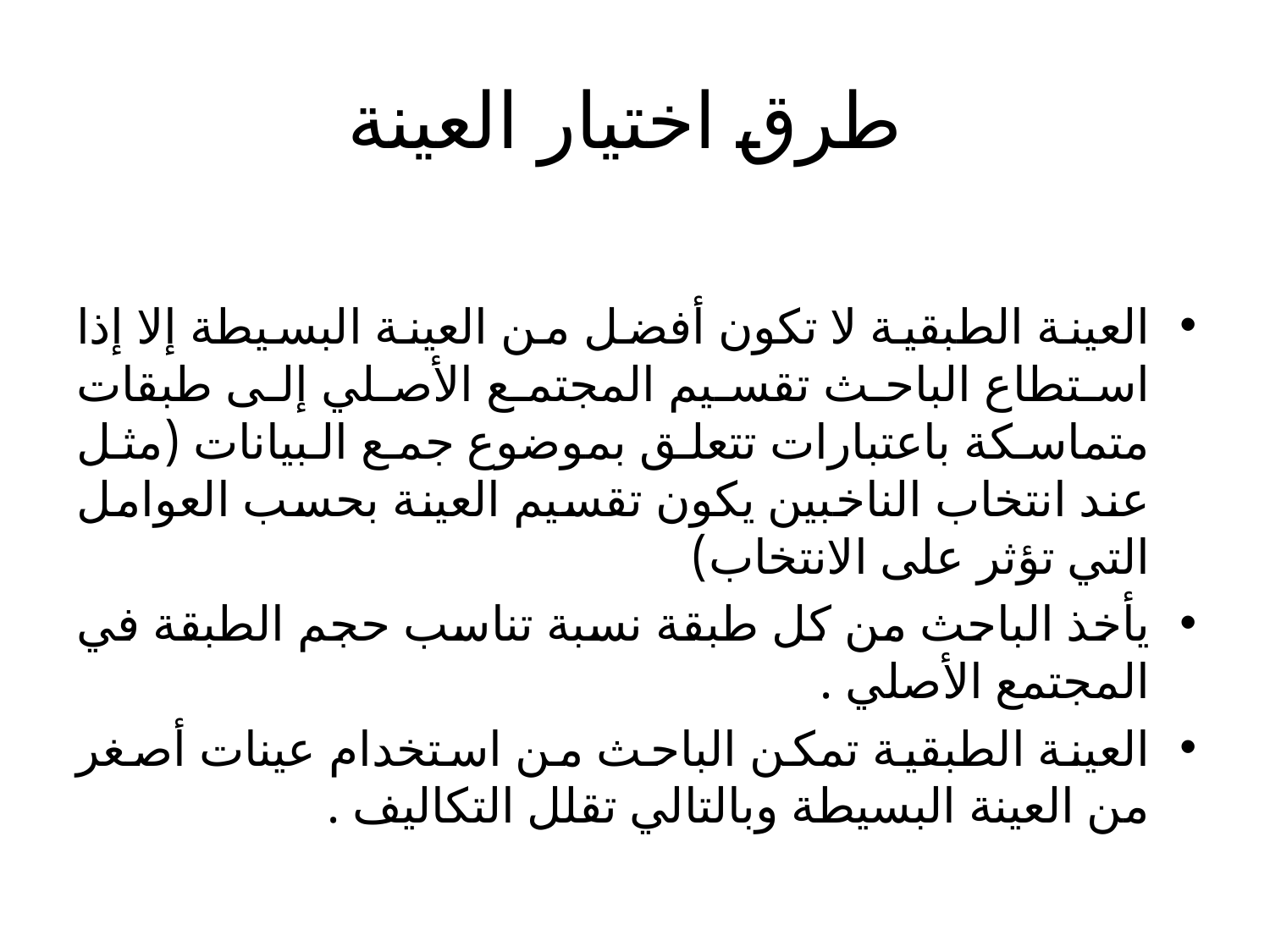

# طرق اختيار العينة

العينة الطبقية لا تكون أفضل من العينة البسيطة إلا إذا استطاع الباحث تقسيم المجتمع الأصلي إلى طبقات متماسكة باعتبارات تتعلق بموضوع جمع البيانات (مثل عند انتخاب الناخبين يكون تقسيم العينة بحسب العوامل التي تؤثر على الانتخاب)
يأخذ الباحث من كل طبقة نسبة تناسب حجم الطبقة في المجتمع الأصلي .
العينة الطبقية تمكن الباحث من استخدام عينات أصغر من العينة البسيطة وبالتالي تقلل التكاليف .